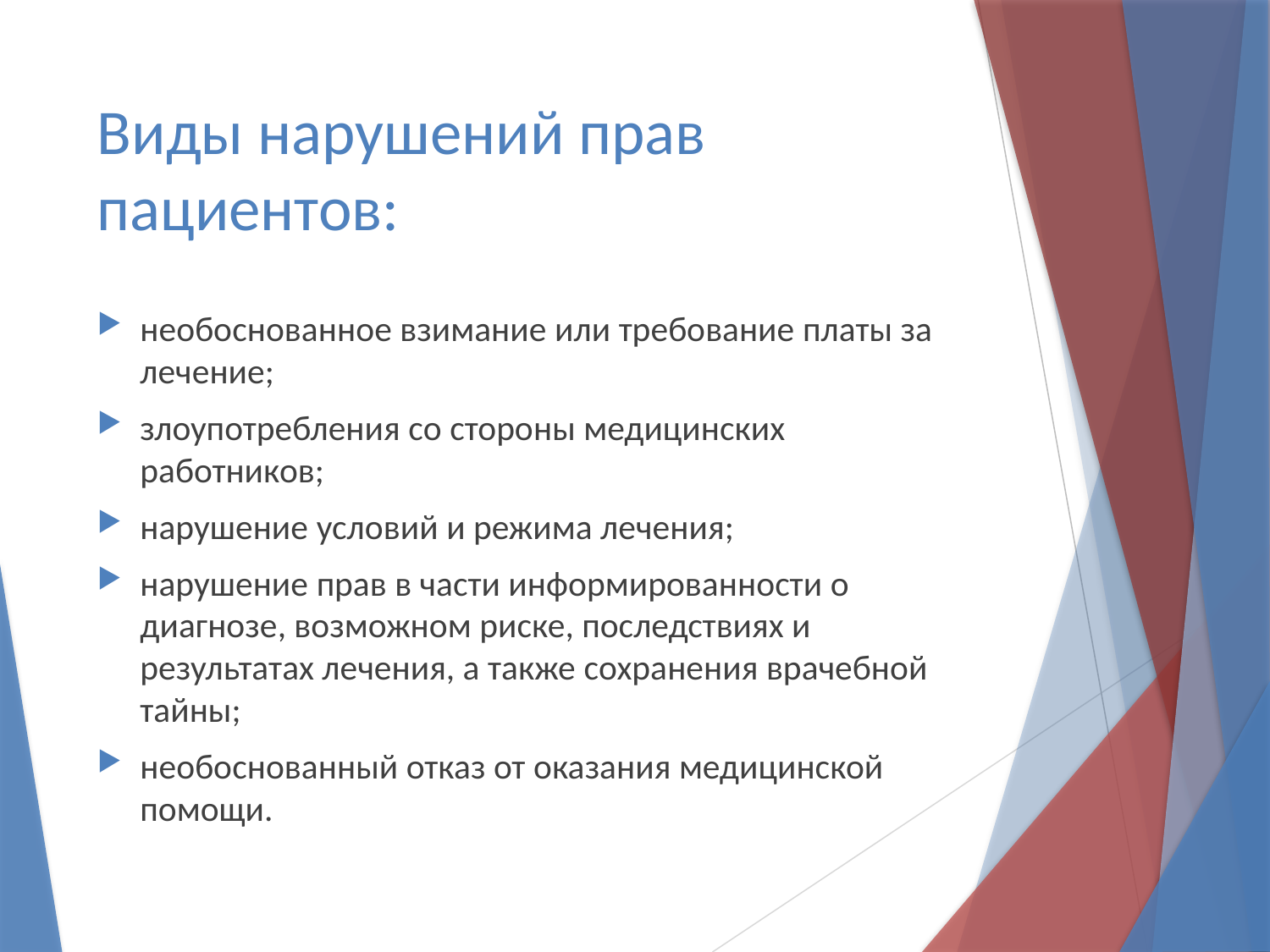

# Виды нарушений прав пациентов:
необоснованное взимание или требование платы за лечение;
злоупотребления со стороны медицинских работников;
нарушение условий и режима лечения;
нарушение прав в части информированности о диагнозе, возможном риске, последствиях и результатах лечения, а также сохранения врачебной тайны;
необоснованный отказ от оказания медицинской помощи.